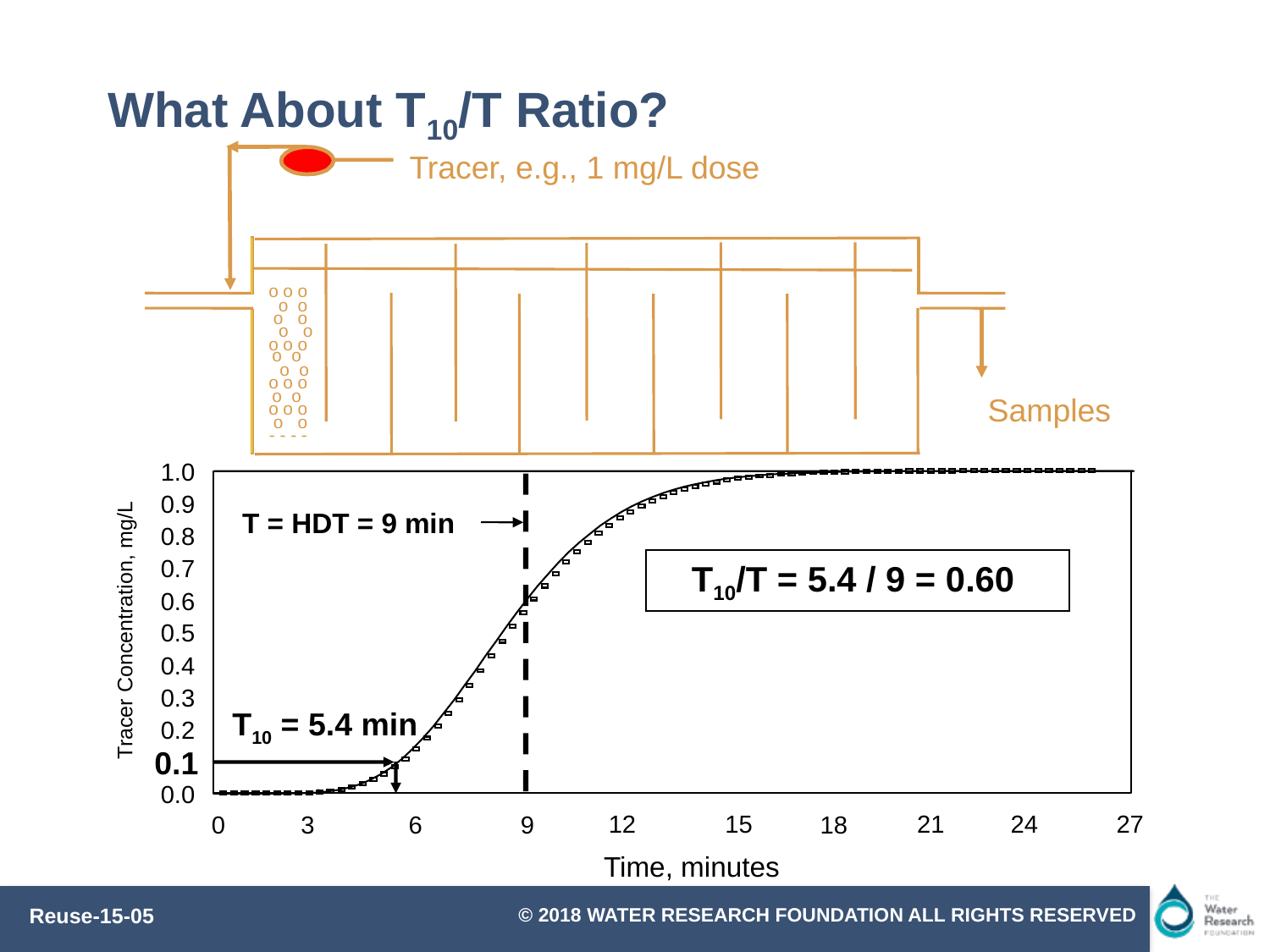

# What About T10/T Ratio?
Tracer, e.g., 1 mg/L dose

o o o

  o  o
 o   o

  o   o
o o o
 o  o
  o  o
o o o
Samples
 o  o
o o o
 o   o
  - - - -

1.0

0.9

T = HDT = 9 min

0.8

0.7

T10/T = 5.4 / 9 = 0.60

0.6

0.5
Tracer Concentration, mg/L

0.4

0.3

T10 = 5.4 min
0.2

0.1

0.0

12
15
21
24
27
0
3
6
9
18
Time, minutes